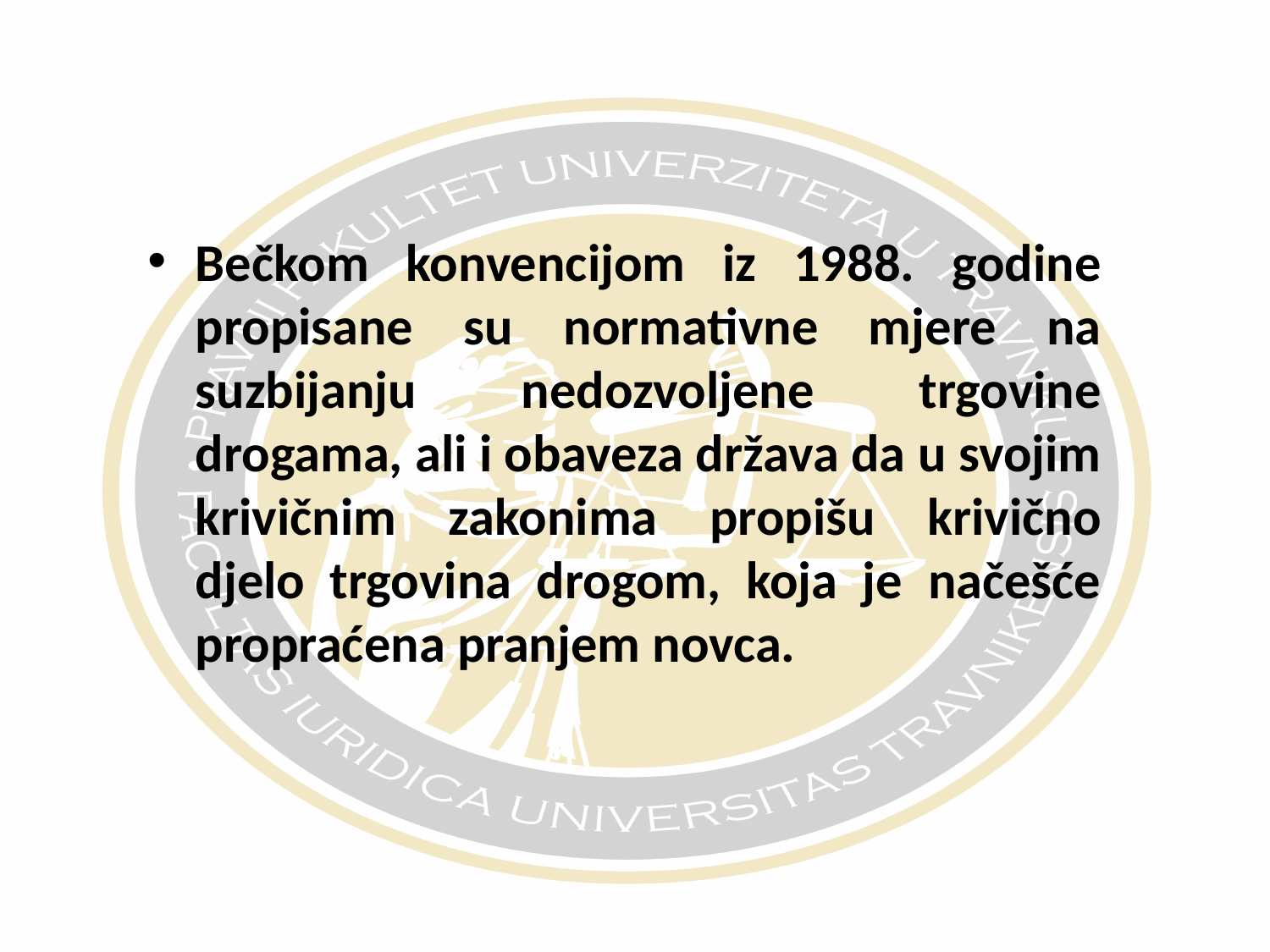

#
Bečkom konvencijom iz 1988. godine propisane su normativne mjere na suzbijanju nedozvoljene trgovine drogama, ali i obaveza država da u svojim krivičnim zakonima propišu krivično djelo trgovina drogom, koja je načešće propraćena pranjem novca.